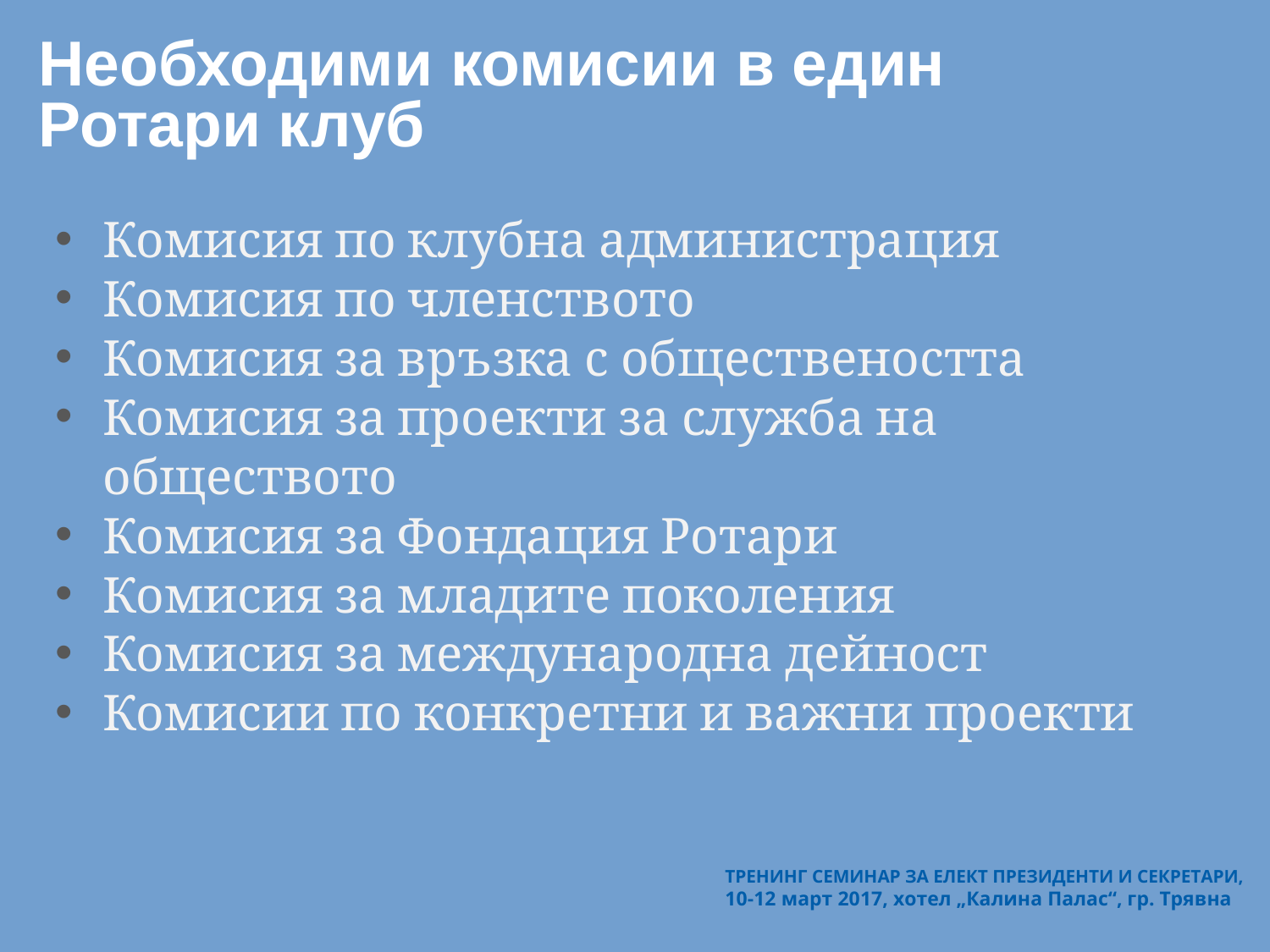

Необходими комисии в един
Ротари клуб
Комисия по клубна администрация
Комисия по членството
Комисия за връзка с обществеността
Комисия за проекти за служба на обществото
Комисия за Фондация Ротари
Комисия за младите поколения
Комисия за международна дейност
Комисии по конкретни и важни проекти